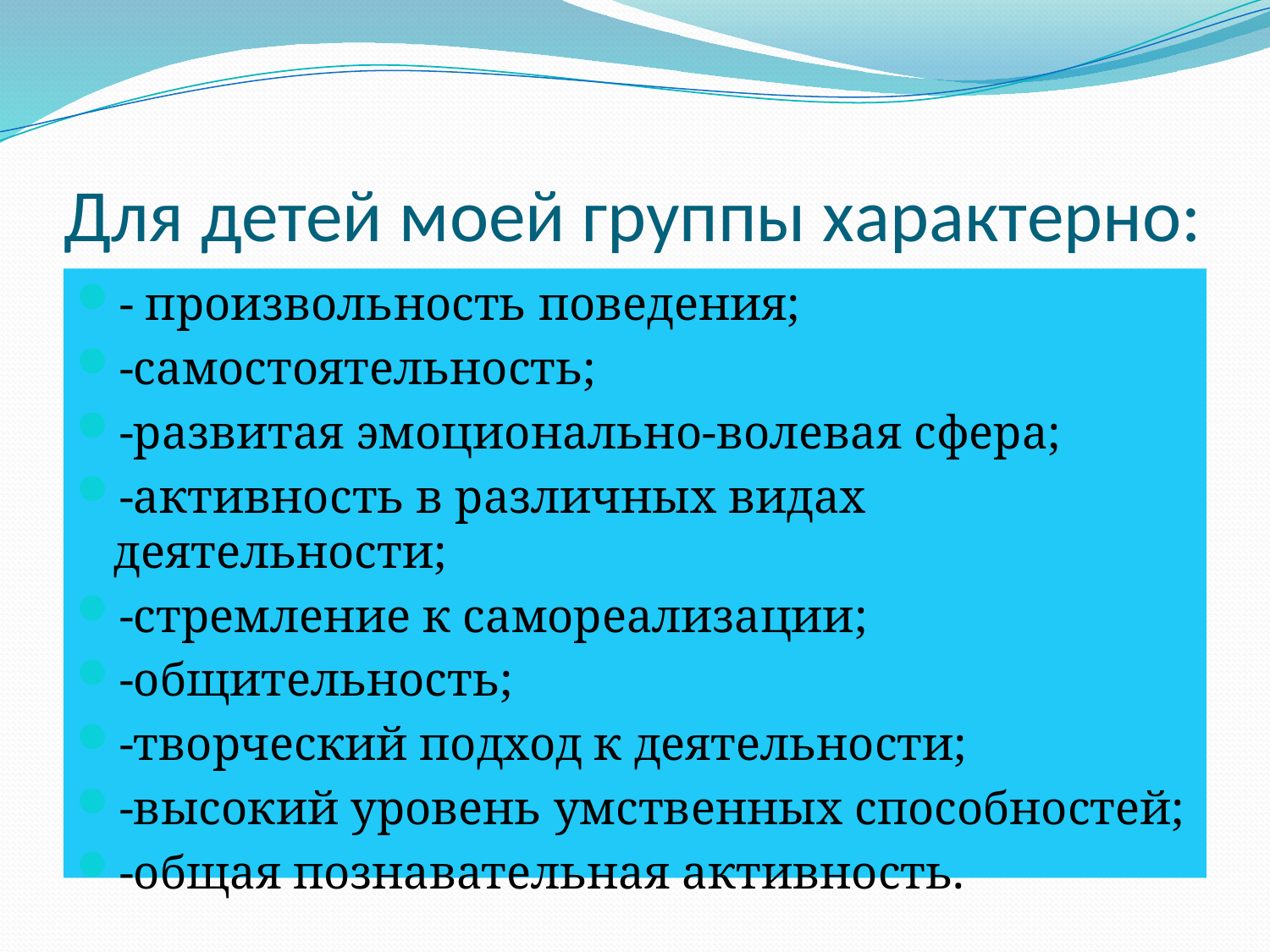

# Для детей моей группы характерно:
- произвольность поведения;
-самостоятельность;
-развитая эмоционально-волевая сфера;
-активность в различных видах деятельности;
-стремление к самореализации;
-общительность;
-творческий подход к деятельности;
-высокий уровень умственных способностей;
-общая познавательная активность.